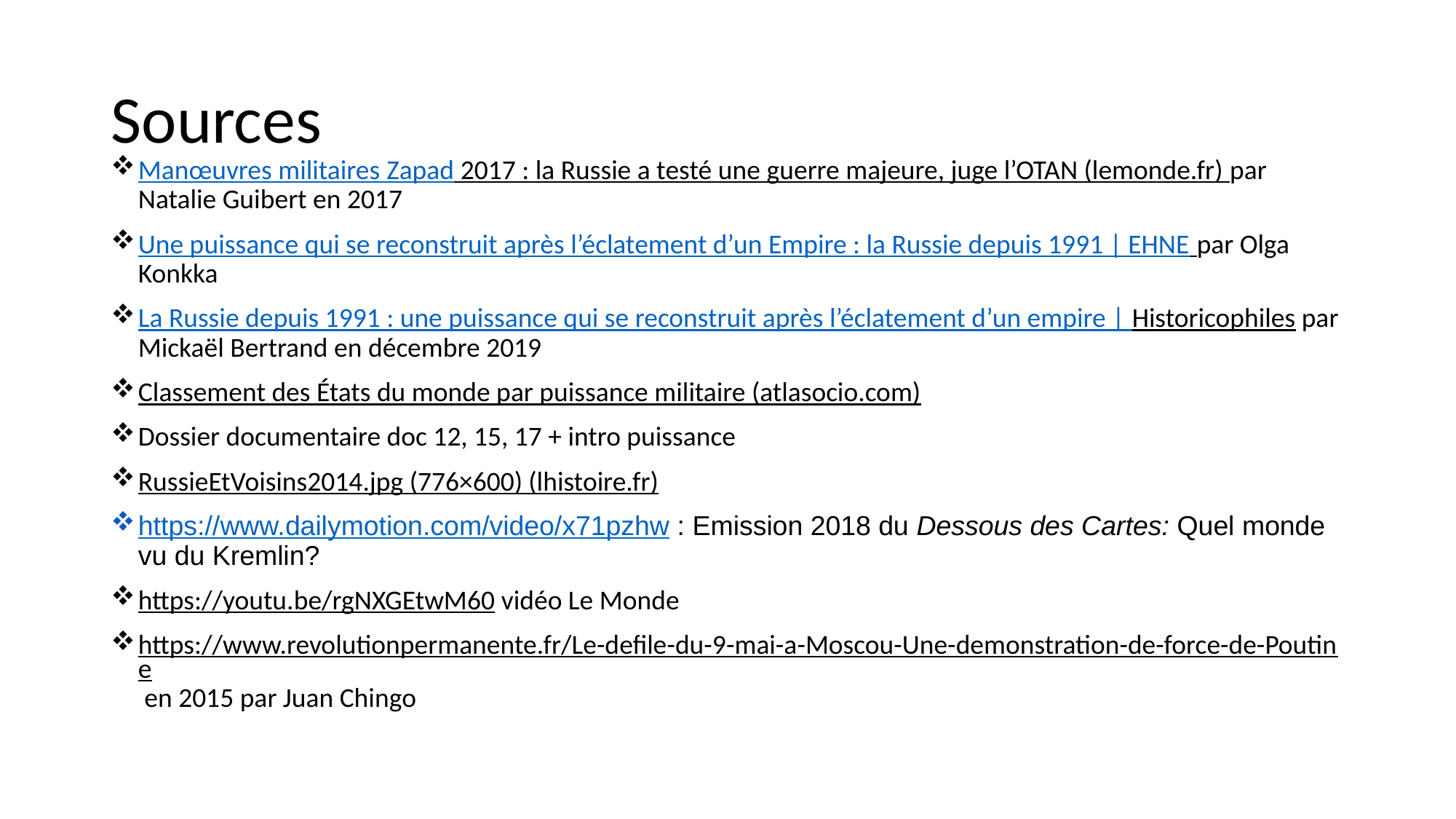

# Sources
Manœuvres militaires Zapad 2017 : la Russie a testé une guerre majeure, juge l’OTAN (lemonde.fr) par Natalie Guibert en 2017
Une puissance qui se reconstruit après l’éclatement d’un Empire : la Russie depuis 1991 | EHNE par Olga Konkka
La Russie depuis 1991 : une puissance qui se reconstruit après l’éclatement d’un empire | Historicophiles par Mickaël Bertrand en décembre 2019
Classement des États du monde par puissance militaire (atlasocio.com)
Dossier documentaire doc 12, 15, 17 + intro puissance
RussieEtVoisins2014.jpg (776×600) (lhistoire.fr)
https://www.dailymotion.com/video/x71pzhw : Emission 2018 du Dessous des Cartes: Quel monde vu du Kremlin?
https://youtu.be/rgNXGEtwM60 vidéo Le Monde
https://www.revolutionpermanente.fr/Le-defile-du-9-mai-a-Moscou-Une-demonstration-de-force-de-Poutine en 2015 par Juan Chingo